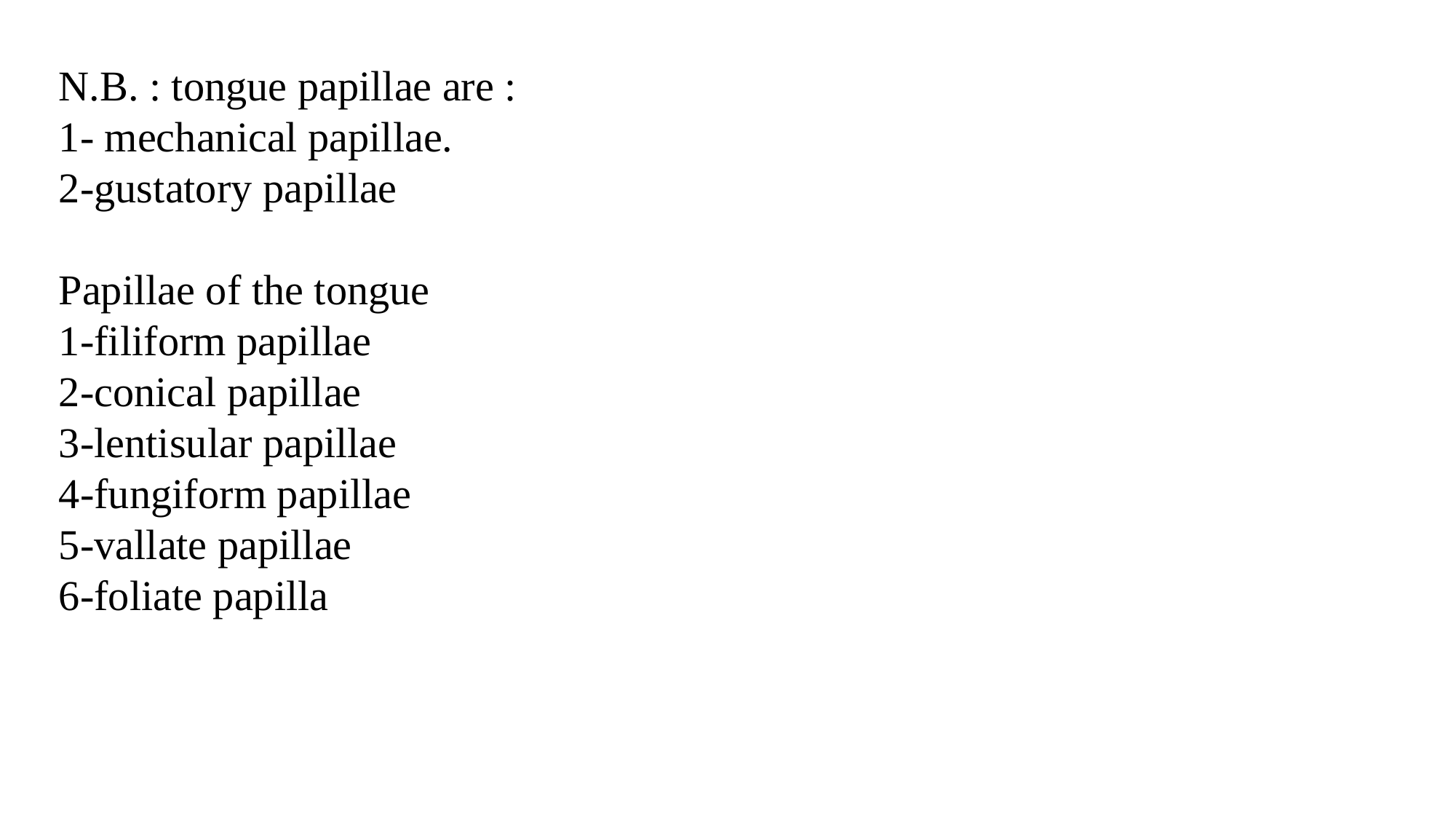

N.B. : tongue papillae are :
1- mechanical papillae.
2-gustatory papillae

Papillae of the tongue
1-filiform papillae
2-conical papillae
3-lentisular papillae
4-fungiform papillae
5-vallate papillae
6-foliate papilla